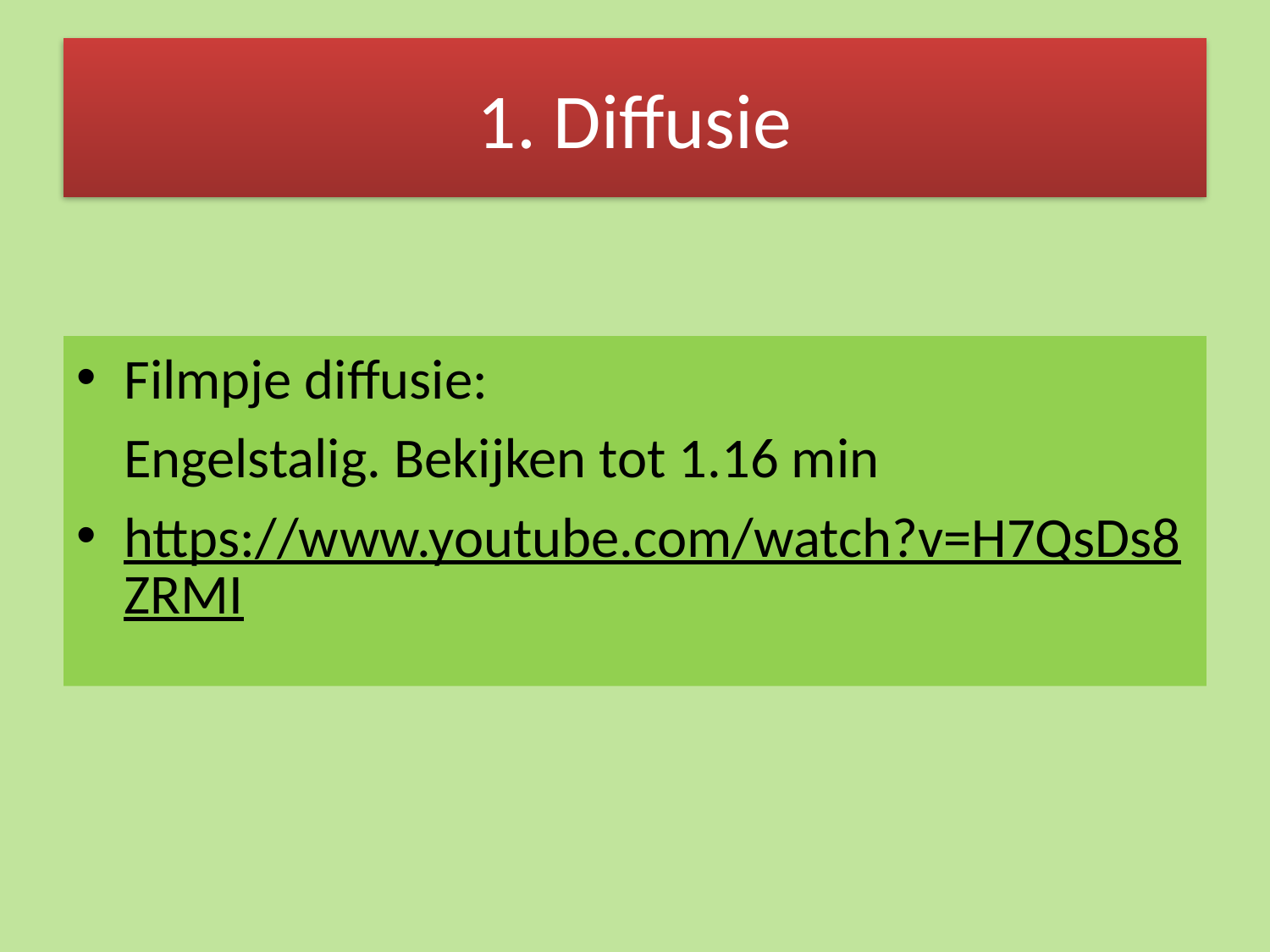

# 1. Diffusie
Filmpje diffusie:
	Engelstalig. Bekijken tot 1.16 min
https://www.youtube.com/watch?v=H7QsDs8ZRMI